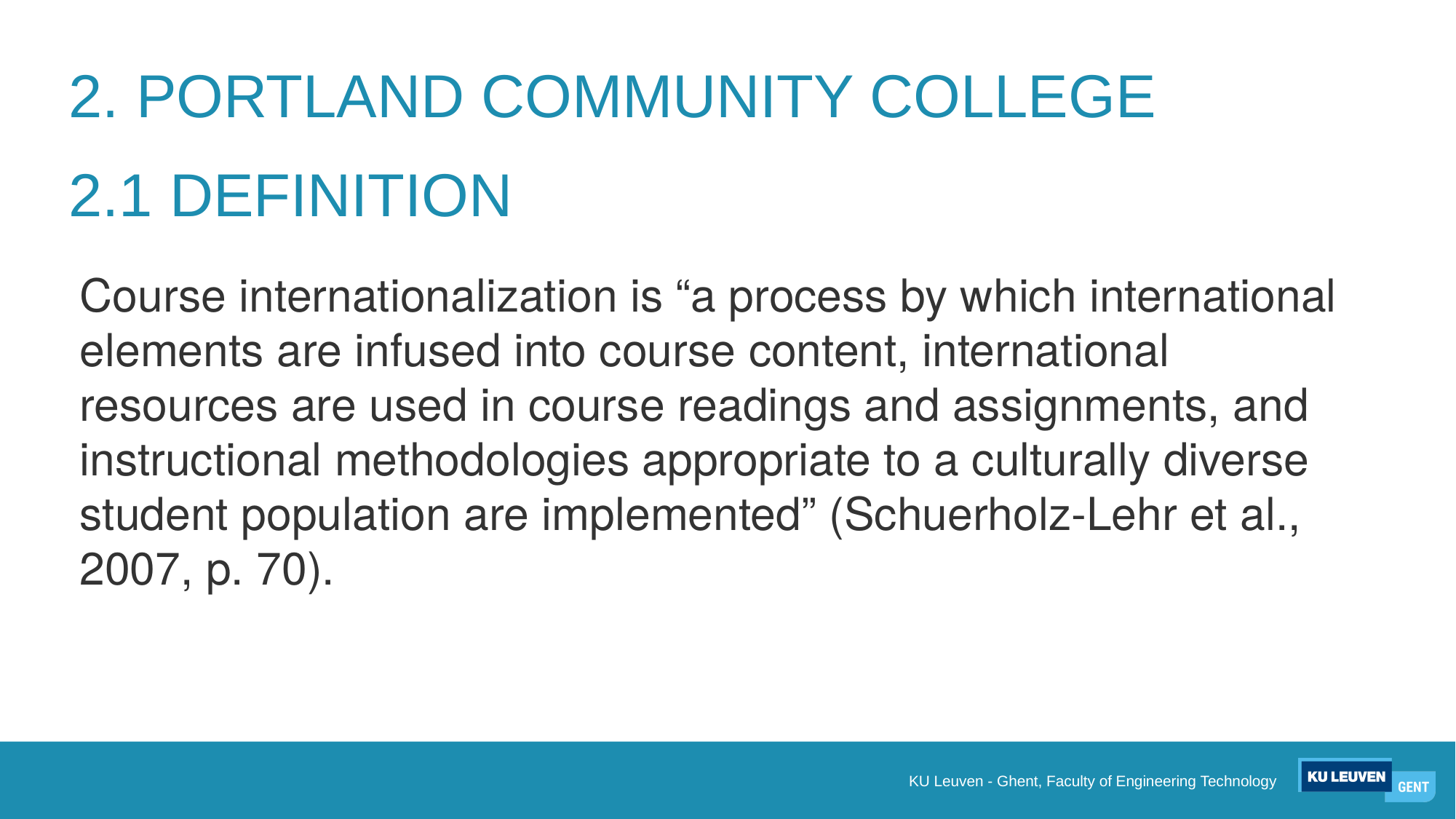

# 2. PORTLAND COMMUNITY COLLEGE
2.1 DEFINITION
Course internationalization is “a process by which international elements are infused into course content, international resources are used in course readings and assignments, and instructional methodologies appropriate to a culturally diverse student population are implemented” (Schuerholz-Lehr et al., 2007, p. 70).

KU Leuven - Ghent, Faculty of Engineering Technology